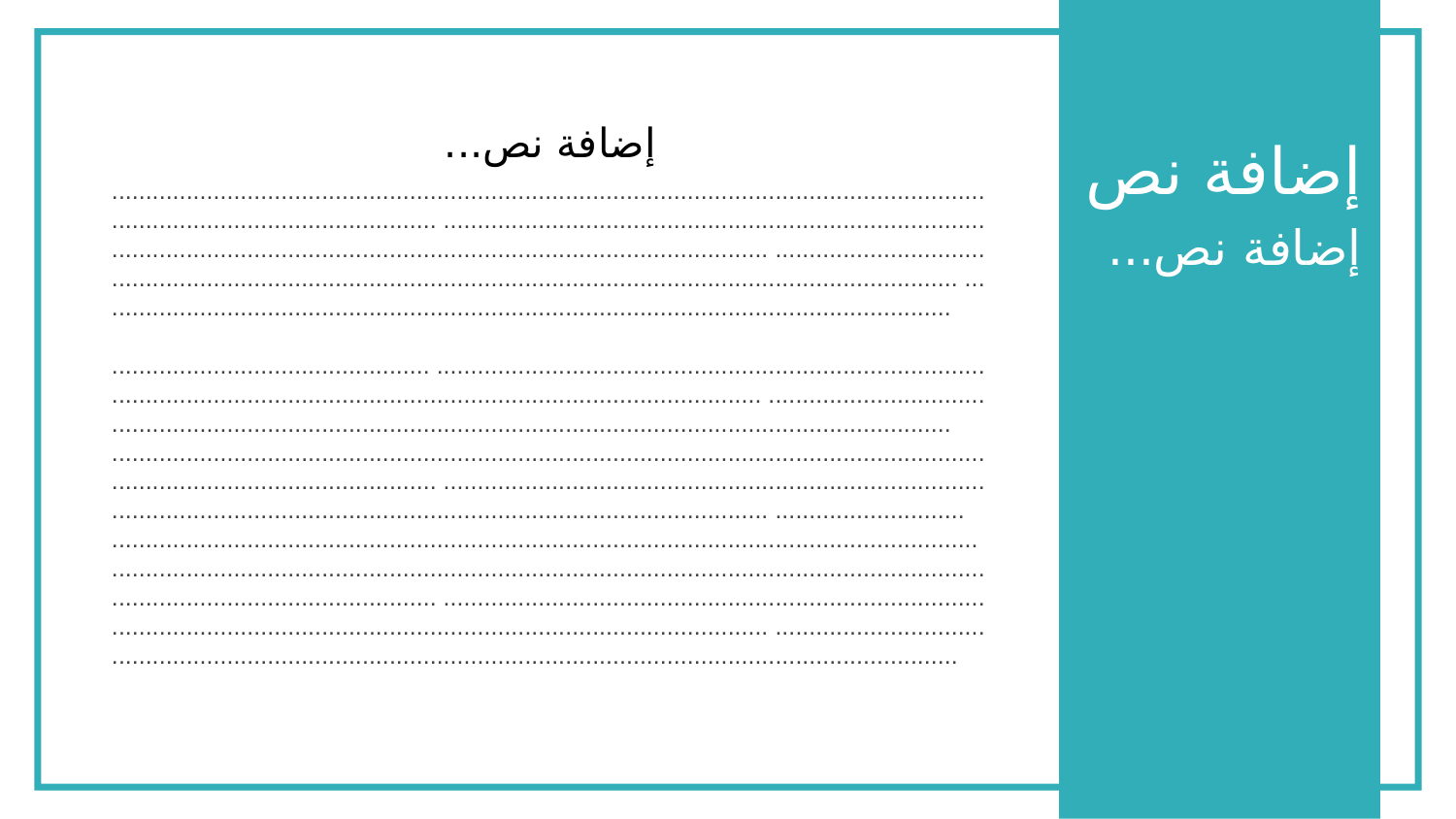

إضافة نص...
................................................................................................................................................................................. ................................................................................................................................................................................. ............................................................................................................................................................ ...............................................................................................................................

............................................... ................................................................................................................................................................................. ............................................................................................................................................................
................................................................................................................................................................................. ................................................................................................................................................................................. ............................
................................................................................................................................
................................................................................................................................................................................. ................................................................................................................................................................................. ............................................................................................................................................................

إضافة نص
إضافة نص...